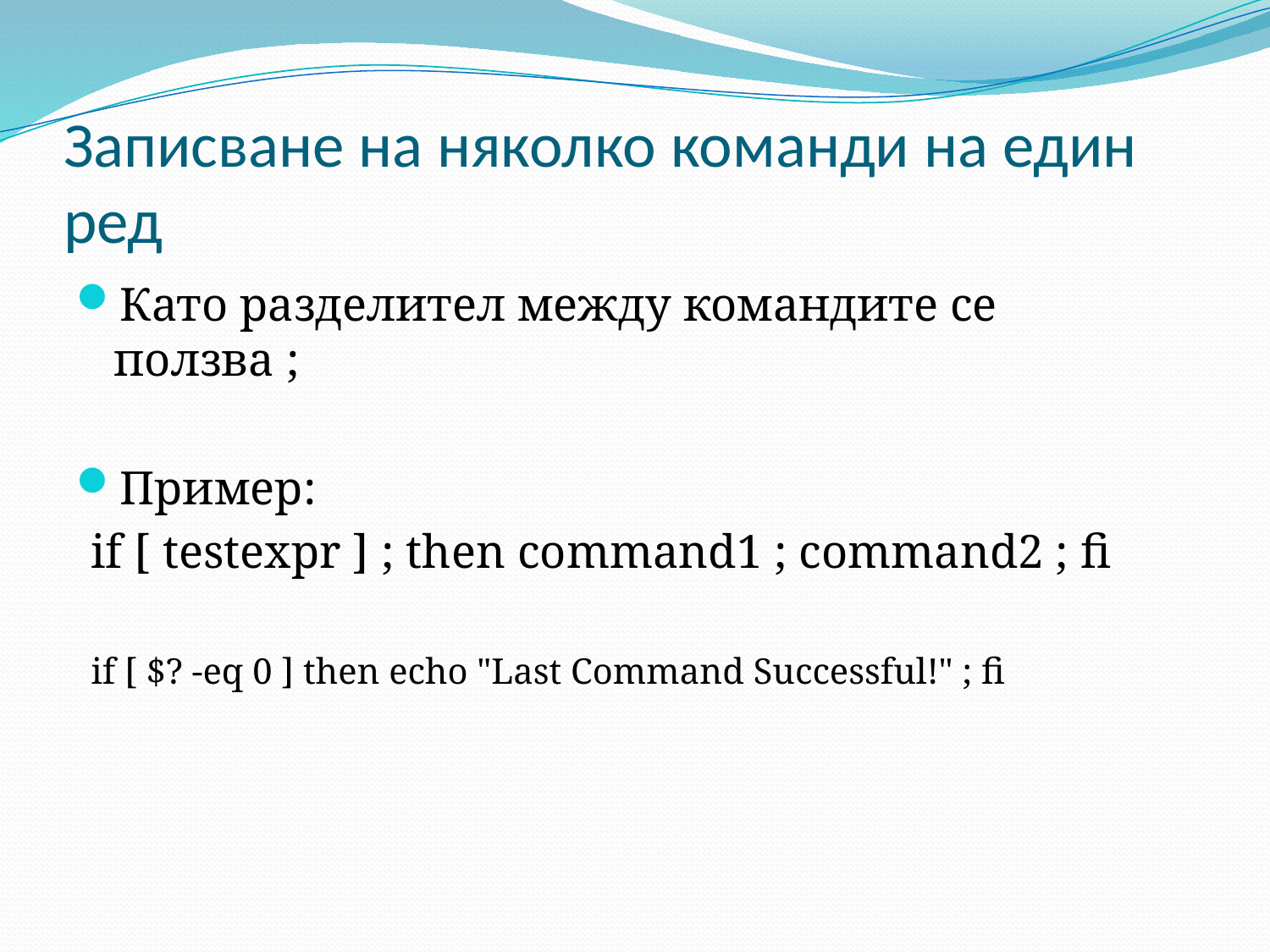

# Записване на няколко команди на един ред
Като разделител между командите се ползва ;

Пример:
if [ testexpr ] ; then command1 ; command2 ; fi

if [ $? -eq 0 ] then echo "Last Command Successful!" ; fi